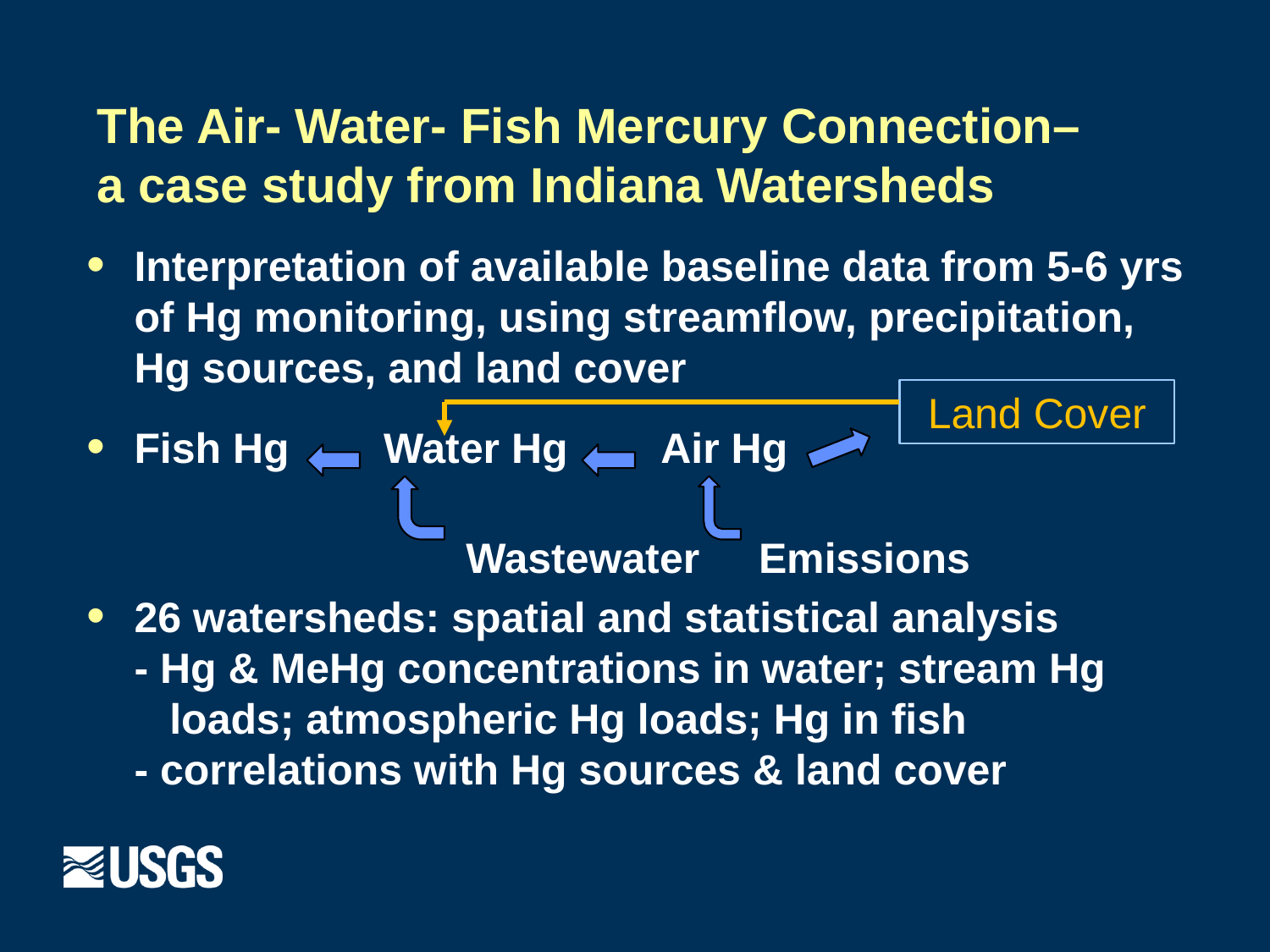

# The Air- Water- Fish Mercury Connection– a case study from Indiana Watersheds
Interpretation of available baseline data from 5-6 yrs of Hg monitoring, using streamflow, precipitation,
Hg sources, and land cover
Fish Hg        Water Hg        Air Hg
                                Wastewater     Emissions
26 watersheds: spatial and statistical analysis
- Hg & MeHg concentrations in water; stream Hg
   loads; atmospheric Hg loads; Hg in fish
- correlations with Hg sources & land cover
Land Cover